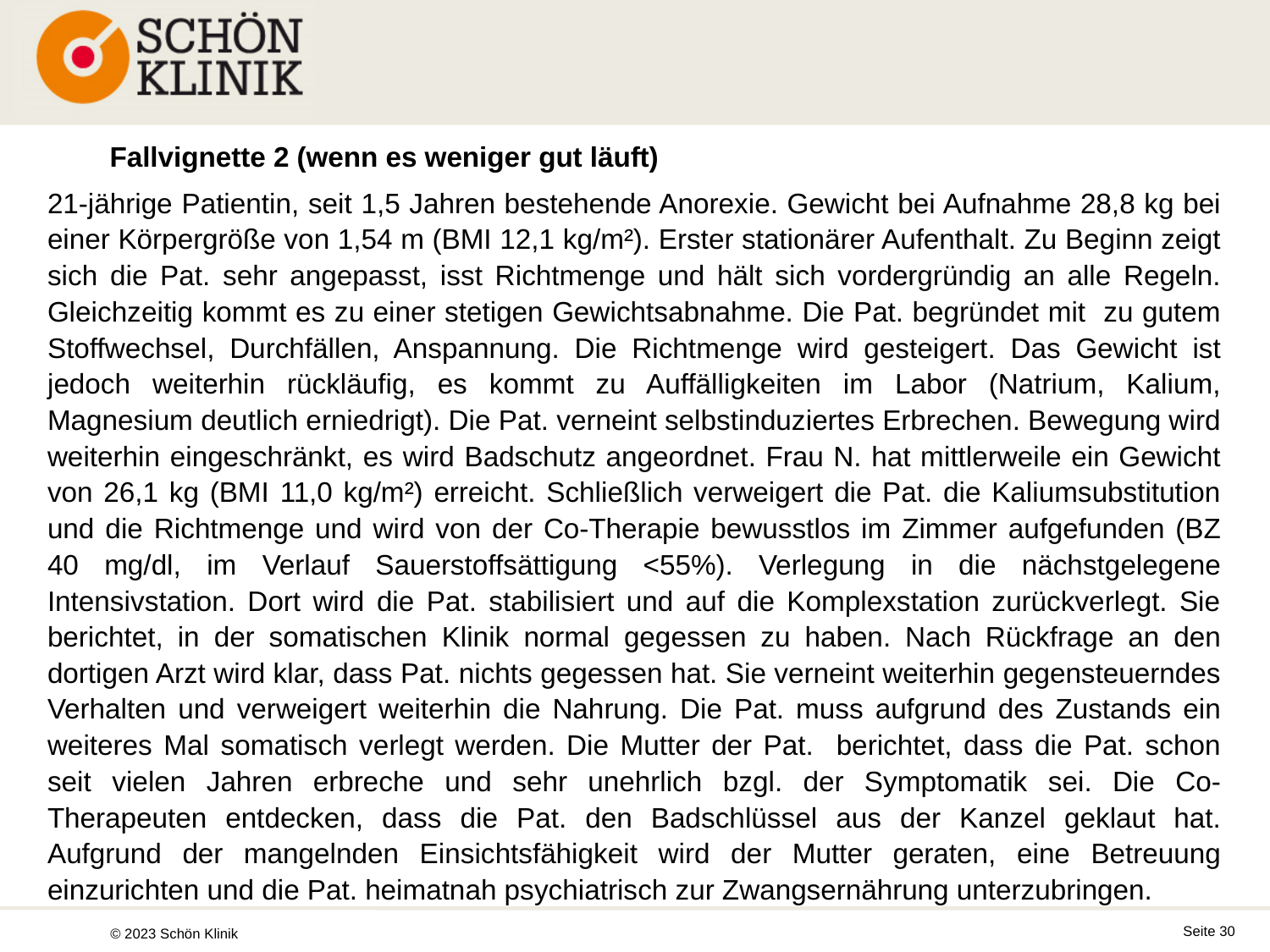

# Fallvignette 2 (wenn es weniger gut läuft)
21-jährige Patientin, seit 1,5 Jahren bestehende Anorexie. Gewicht bei Aufnahme 28,8 kg bei einer Körpergröße von 1,54 m (BMI 12,1 kg/m²). Erster stationärer Aufenthalt. Zu Beginn zeigt sich die Pat. sehr angepasst, isst Richtmenge und hält sich vordergründig an alle Regeln. Gleichzeitig kommt es zu einer stetigen Gewichtsabnahme. Die Pat. begründet mit  zu gutem Stoffwechsel, Durchfällen, Anspannung. Die Richtmenge wird gesteigert. Das Gewicht ist jedoch weiterhin rückläufig, es kommt zu Auffälligkeiten im Labor (Natrium, Kalium, Magnesium deutlich erniedrigt). Die Pat. verneint selbstinduziertes Erbrechen. Bewegung wird weiterhin eingeschränkt, es wird Badschutz angeordnet. Frau N. hat mittlerweile ein Gewicht von 26,1 kg (BMI 11,0 kg/m²) erreicht. Schließlich verweigert die Pat. die Kaliumsubstitution und die Richtmenge und wird von der Co-Therapie bewusstlos im Zimmer aufgefunden (BZ 40 mg/dl, im Verlauf Sauerstoffsättigung <55%). Verlegung in die nächstgelegene Intensivstation. Dort wird die Pat. stabilisiert und auf die Komplexstation zurückverlegt. Sie berichtet, in der somatischen Klinik normal gegessen zu haben. Nach Rückfrage an den dortigen Arzt wird klar, dass Pat. nichts gegessen hat. Sie verneint weiterhin gegensteuerndes Verhalten und verweigert weiterhin die Nahrung. Die Pat. muss aufgrund des Zustands ein weiteres Mal somatisch verlegt werden. Die Mutter der Pat.  berichtet, dass die Pat. schon seit vielen Jahren erbreche und sehr unehrlich bzgl. der Symptomatik sei. Die Co-Therapeuten entdecken, dass die Pat. den Badschlüssel aus der Kanzel geklaut hat. Aufgrund der mangelnden Einsichtsfähigkeit wird der Mutter geraten, eine Betreuung einzurichten und die Pat. heimatnah psychiatrisch zur Zwangsernährung unterzubringen.